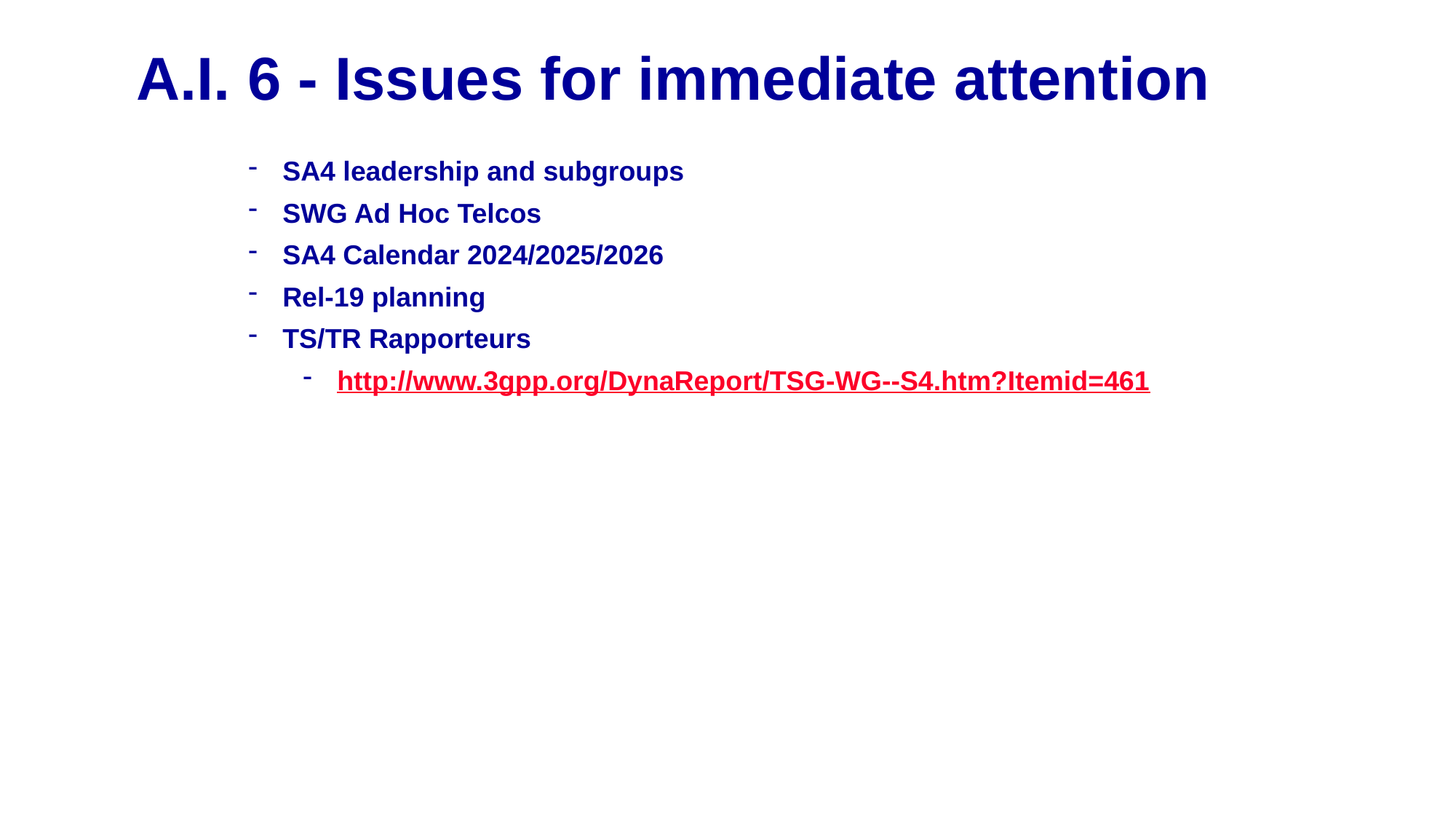

# A.I. 6 - Issues for immediate attention
SA4 leadership and subgroups
SWG Ad Hoc Telcos
SA4 Calendar 2024/2025/2026
Rel-19 planning
TS/TR Rapporteurs
http://www.3gpp.org/DynaReport/TSG-WG--S4.htm?Itemid=461